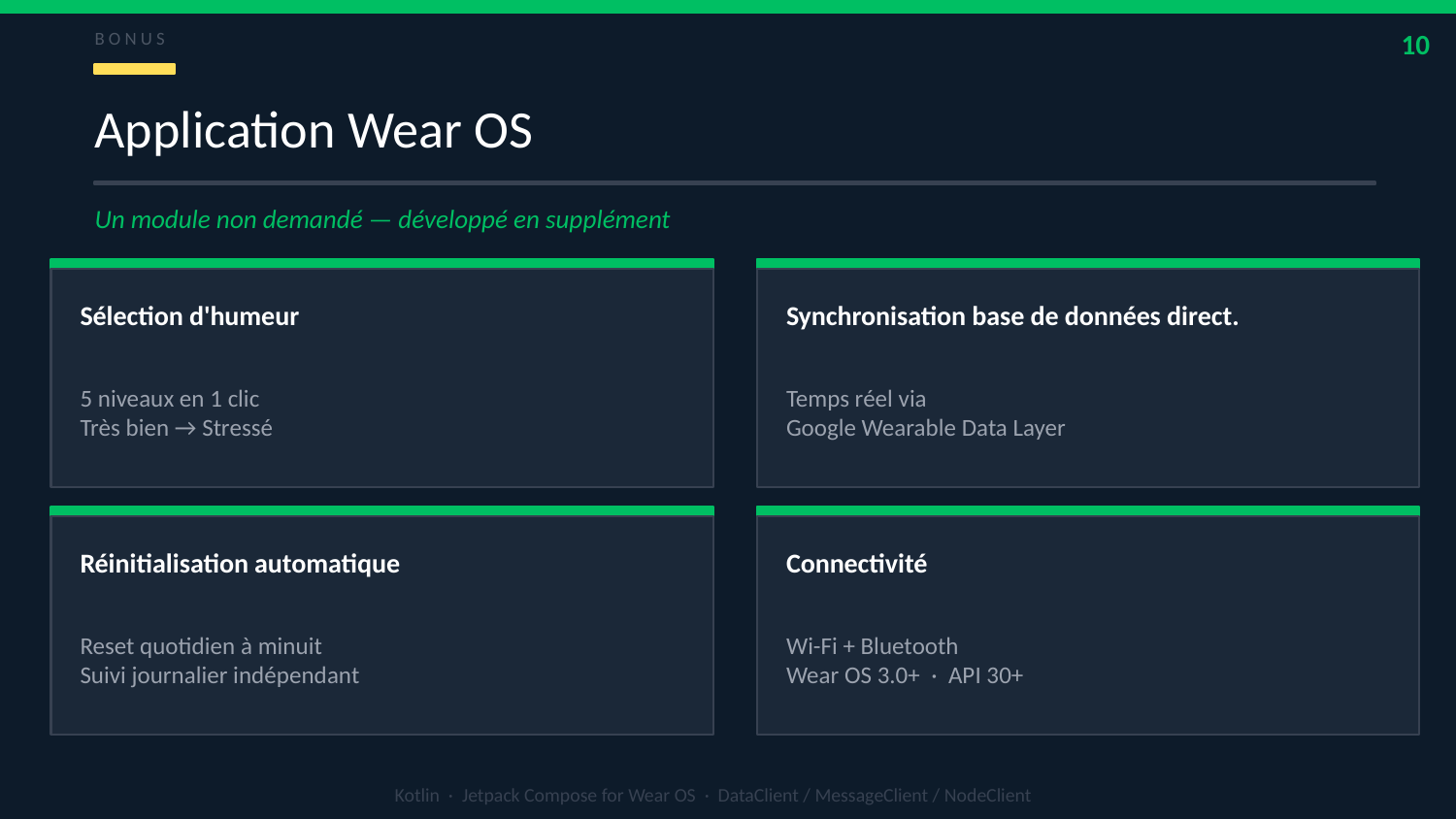

10
BONUS

Application Wear OS

Un module non demandé — développé en supplément

Sélection d'humeur
Synchronisation base de données direct.
5 niveaux en 1 clic
Très bien → Stressé
Temps réel via
Google Wearable Data Layer

Réinitialisation automatique
Connectivité
Reset quotidien à minuit
Suivi journalier indépendant
Wi-Fi + Bluetooth
Wear OS 3.0+  ·  API 30+
Kotlin  ·  Jetpack Compose for Wear OS  ·  DataClient / MessageClient / NodeClient